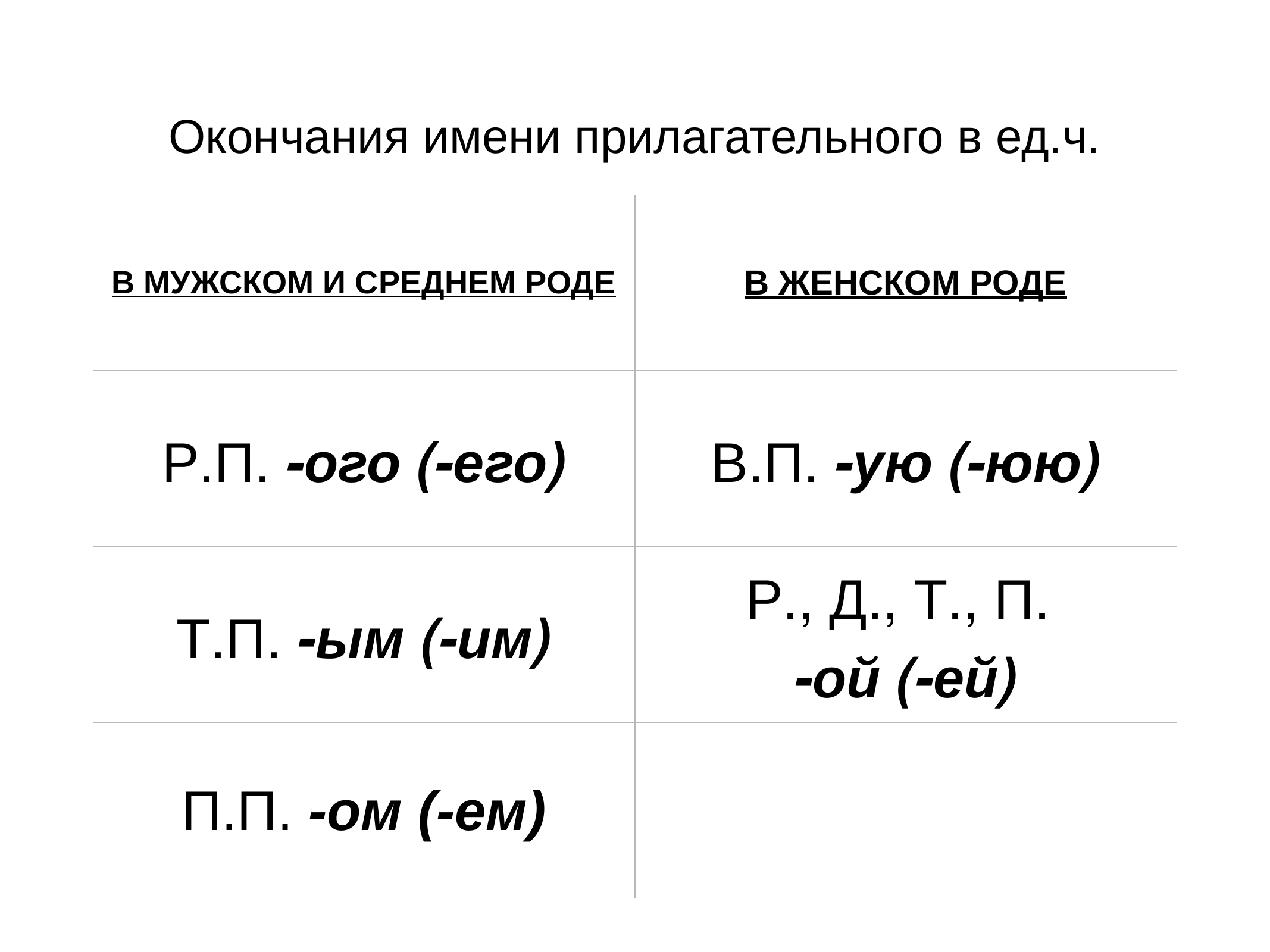

# Окончания имени прилагательного в ед.ч.
| В МУЖСКОМ И СРЕДНЕМ РОДЕ | В ЖЕНСКОМ РОДЕ |
| --- | --- |
| Р.П. -ого (-его) | В.П. -ую (-юю) |
| Т.П. -ым (-им) | Р., Д., Т., П. -ой (-ей) |
| П.П. -ом (-ем) |  |